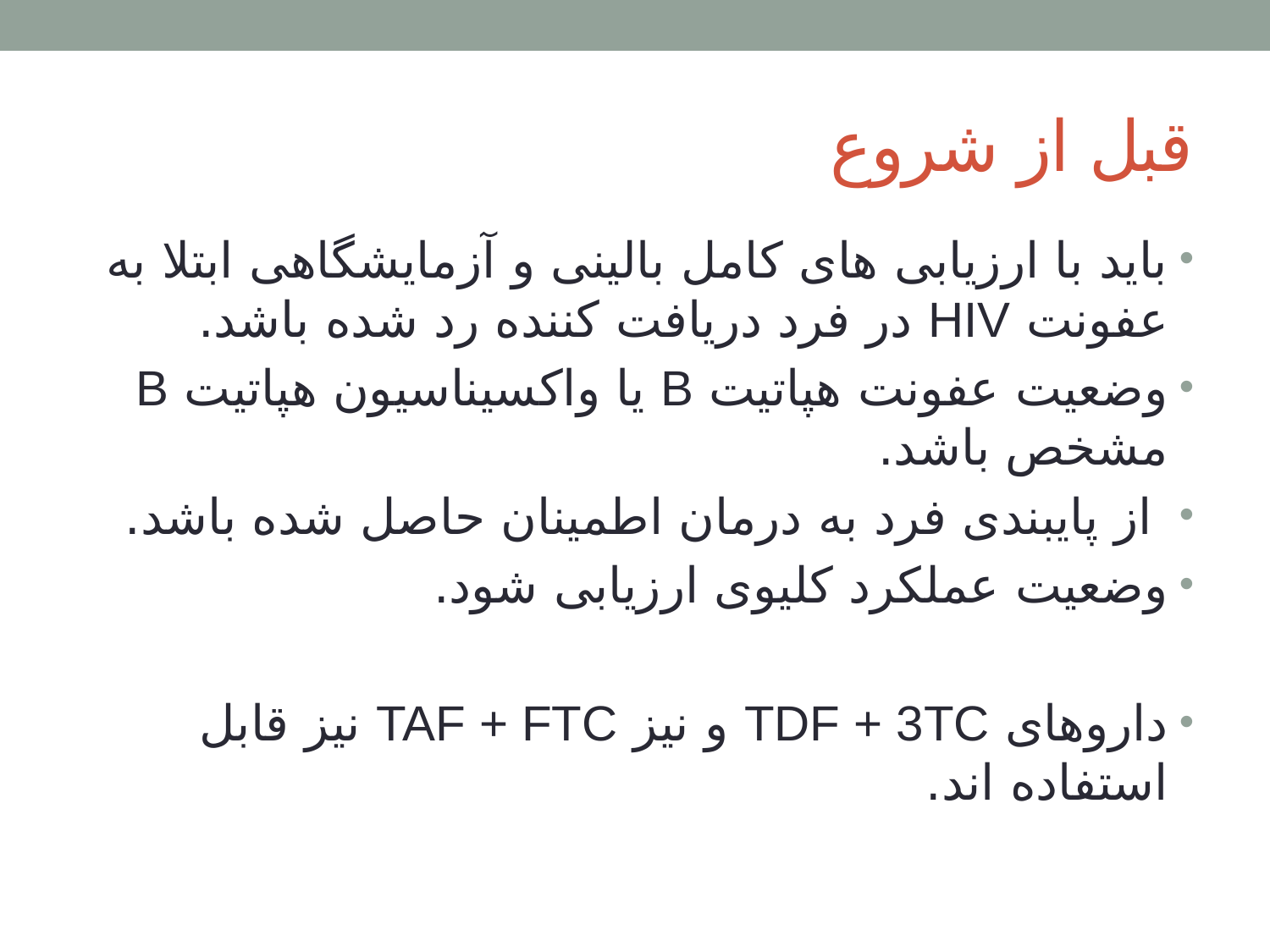

# قبل از شروع
باید با ارزیابی های کامل بالینی و آزمایشگاهی ابتلا به عفونت HIV در فرد دریافت کننده رد شده باشد.
وضعیت عفونت هپاتیت B یا واکسیناسیون هپاتیت B مشخص باشد.
 از پایبندی فرد به درمان اطمینان حاصل شده باشد.
وضعیت عملکرد کلیوی ارزیابی شود.

داروهای TDF + 3TC و نیز TAF + FTC نیز قابل استفاده اند.